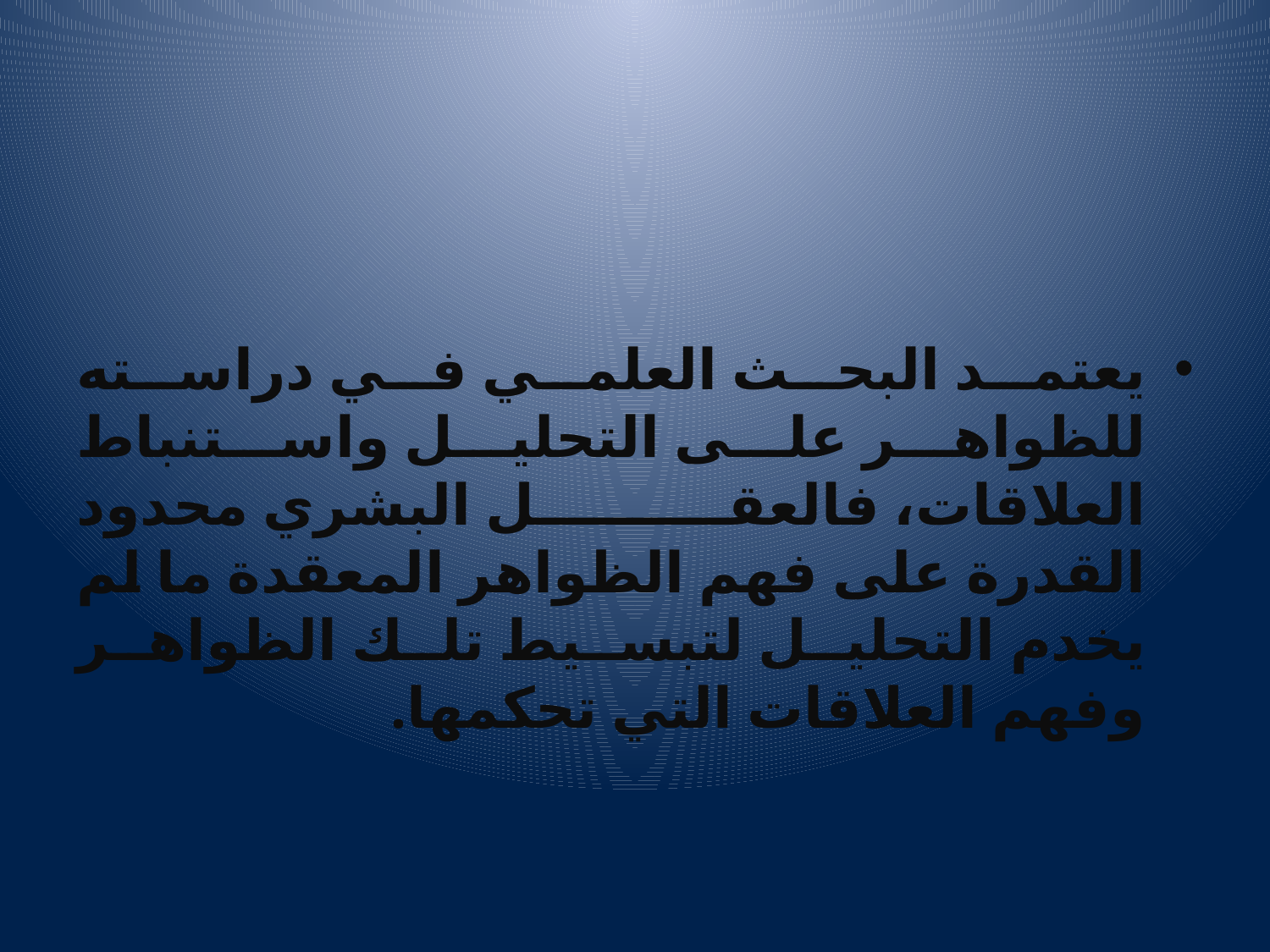

#
يعتمد البحث العلمي في دراسته للظواهر على التحليل واستنباط العلاقات، فالعقل البشري محدود القدرة على فهم الظواهر المعقدة ما لم يخدم التحليل لتبسيط تلك الظواهر وفهم العلاقات التي تحكمها.